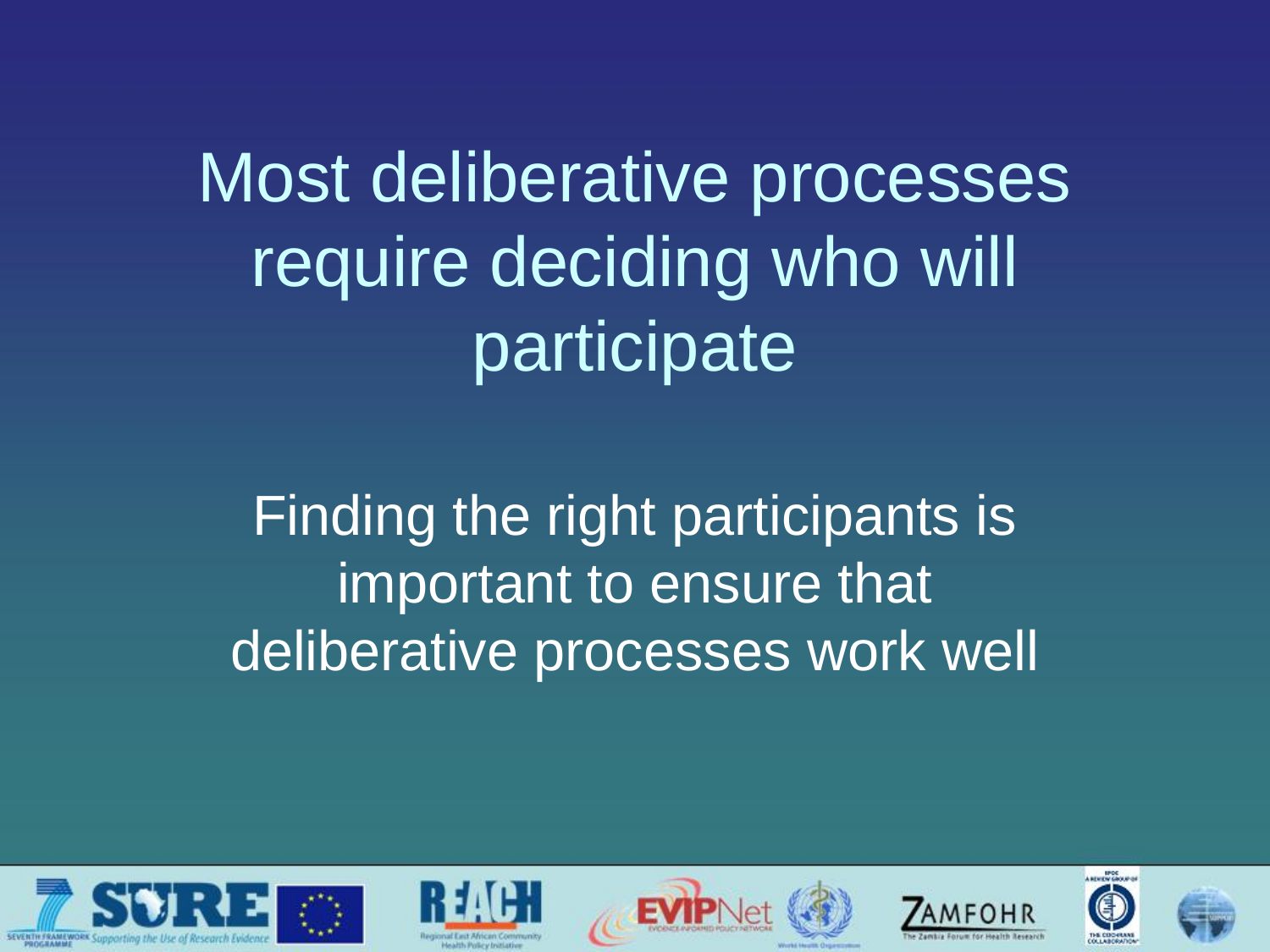

# Most deliberative processes require deciding who will participate
Finding the right participants is important to ensure that deliberative processes work well